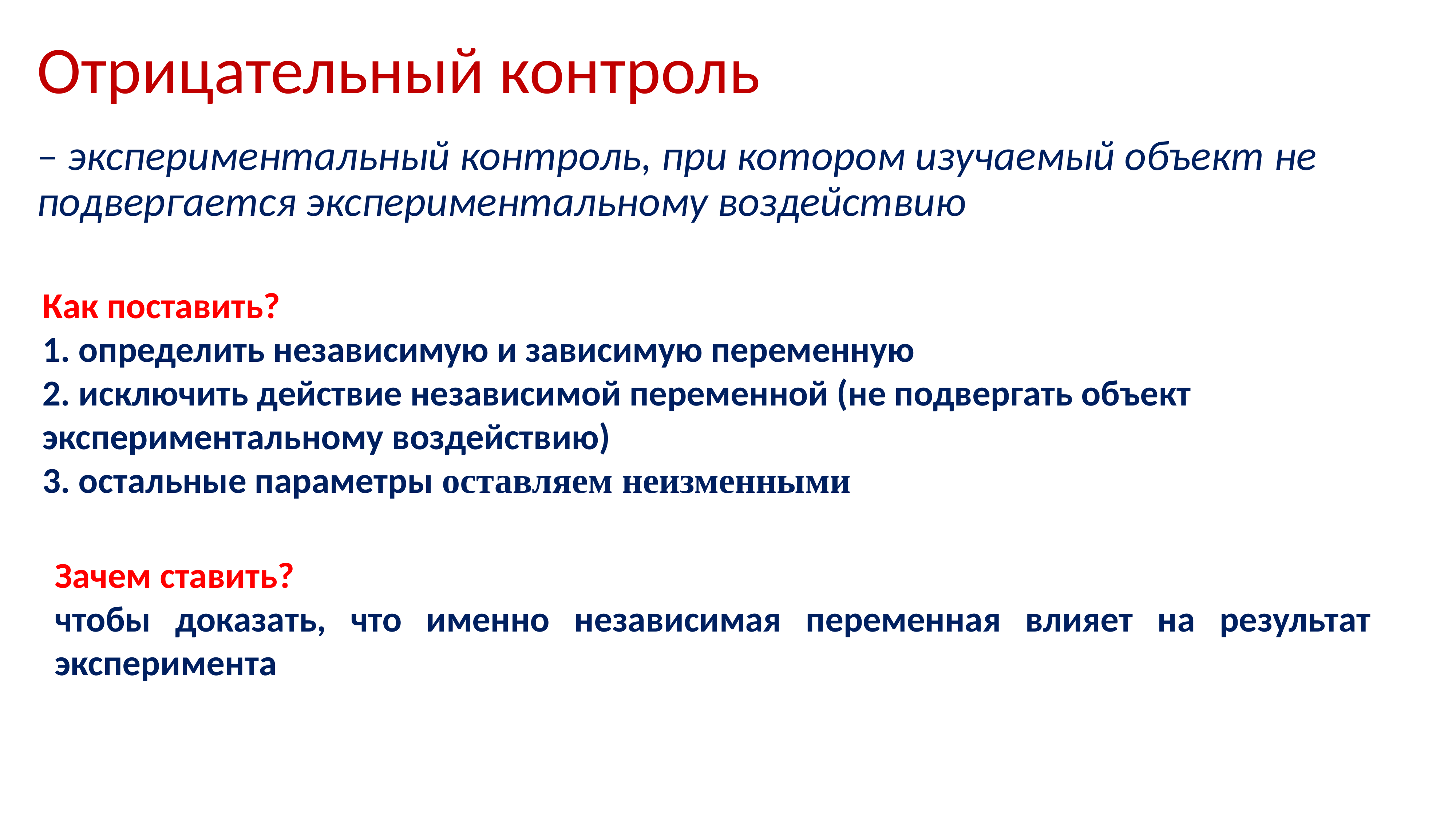

# Отрицательный контроль
– экспериментальный контроль, при котором изучаемый объект не подвергается экспериментальному воздействию
Как поставить?
1. определить независимую и зависимую переменную
2. исключить действие независимой переменной (не подвергать объект
экспериментальному воздействию)
3. остальные параметры оставляем неизменными
Зачем ставить?
чтобы доказать, что именно независимая переменная влияет на результат эксперимента